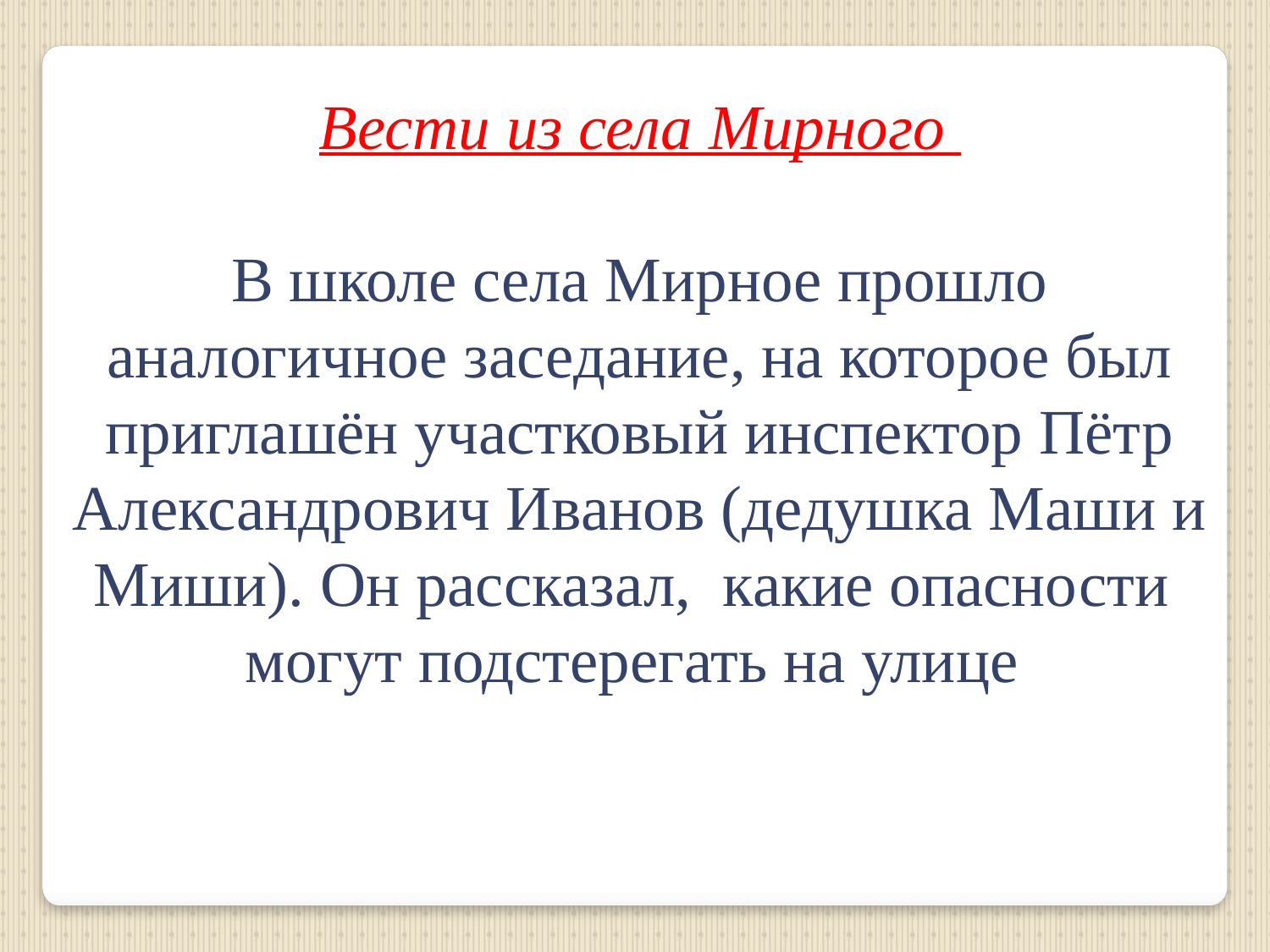

Вести из села Мирного

В школе села Мирное прошло аналогичное заседание, на которое был приглашён участковый инспектор Пётр Александрович Иванов (дедушка Маши и Миши). Он рассказал,  какие опасности  могут подстерегать на улице